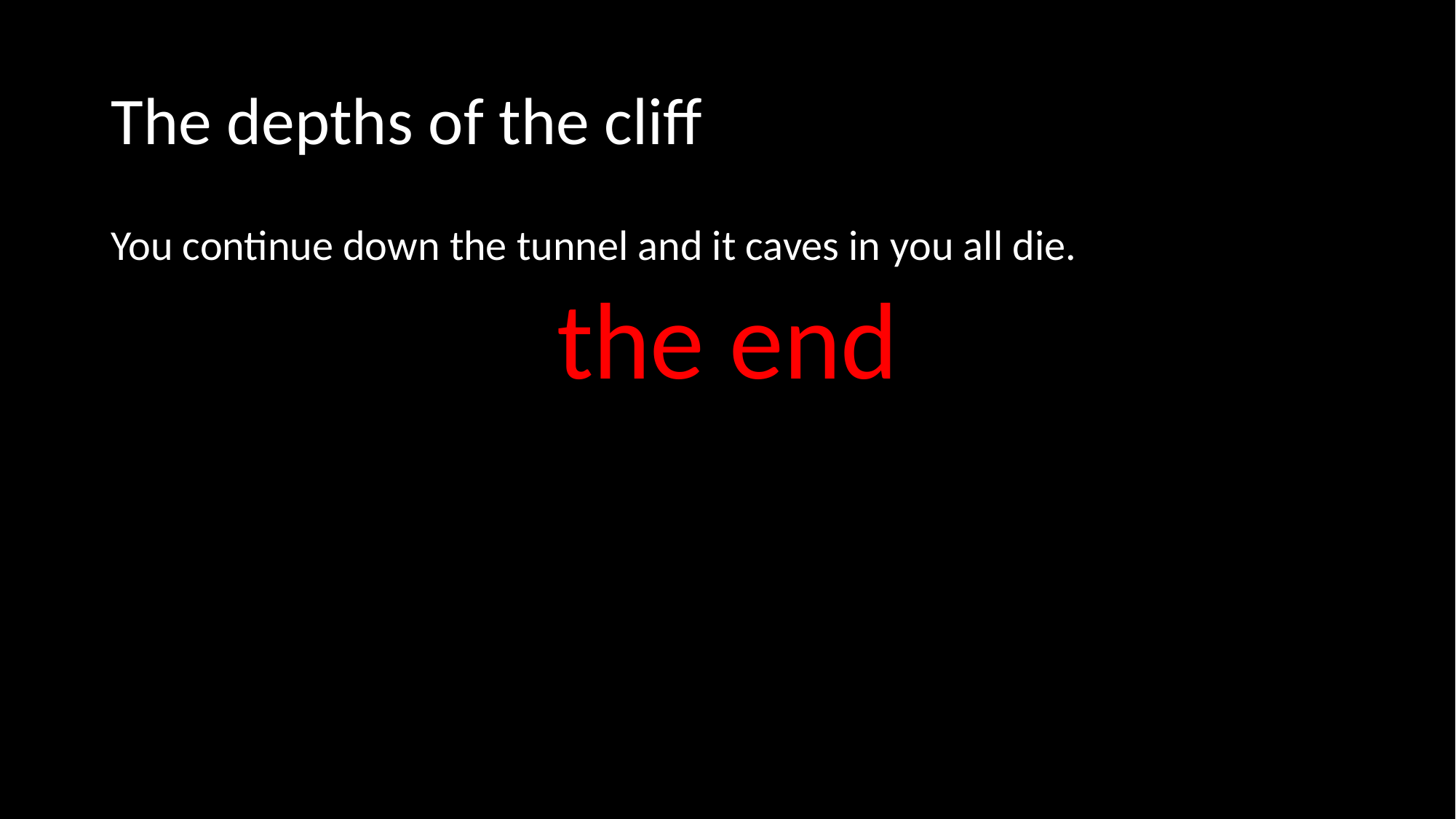

# The depths of the cliff
You continue down the tunnel and it caves in you all die.
the end